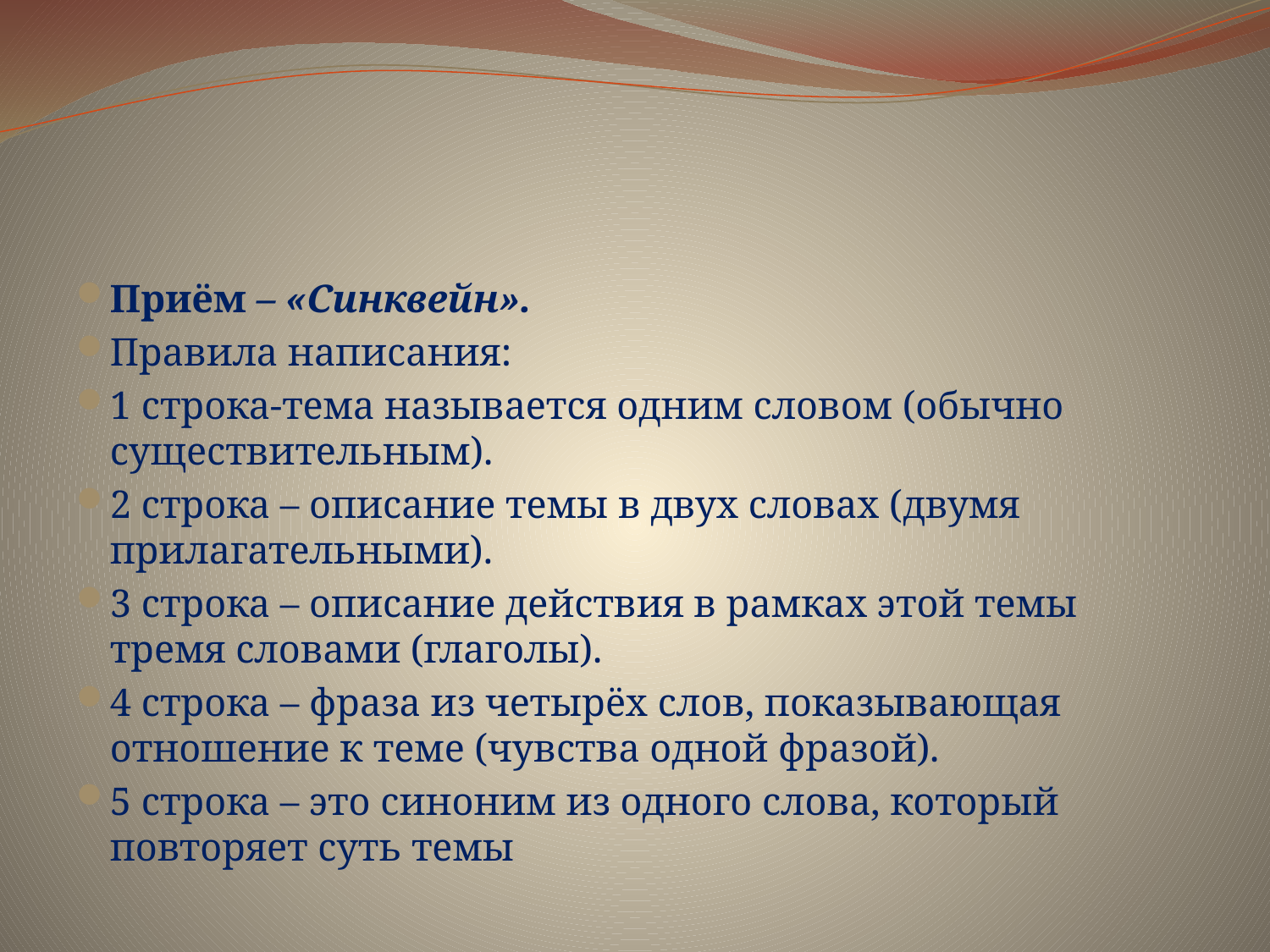

#
Приём – «Синквейн».
Правила написания:
1 строка-тема называется одним словом (обычно существительным).
2 строка – описание темы в двух словах (двумя прилагательными).
3 строка – описание действия в рамках этой темы тремя словами (глаголы).
4 строка – фраза из четырёх слов, показывающая отношение к теме (чувства одной фразой).
5 строка – это синоним из одного слова, который повторяет суть темы